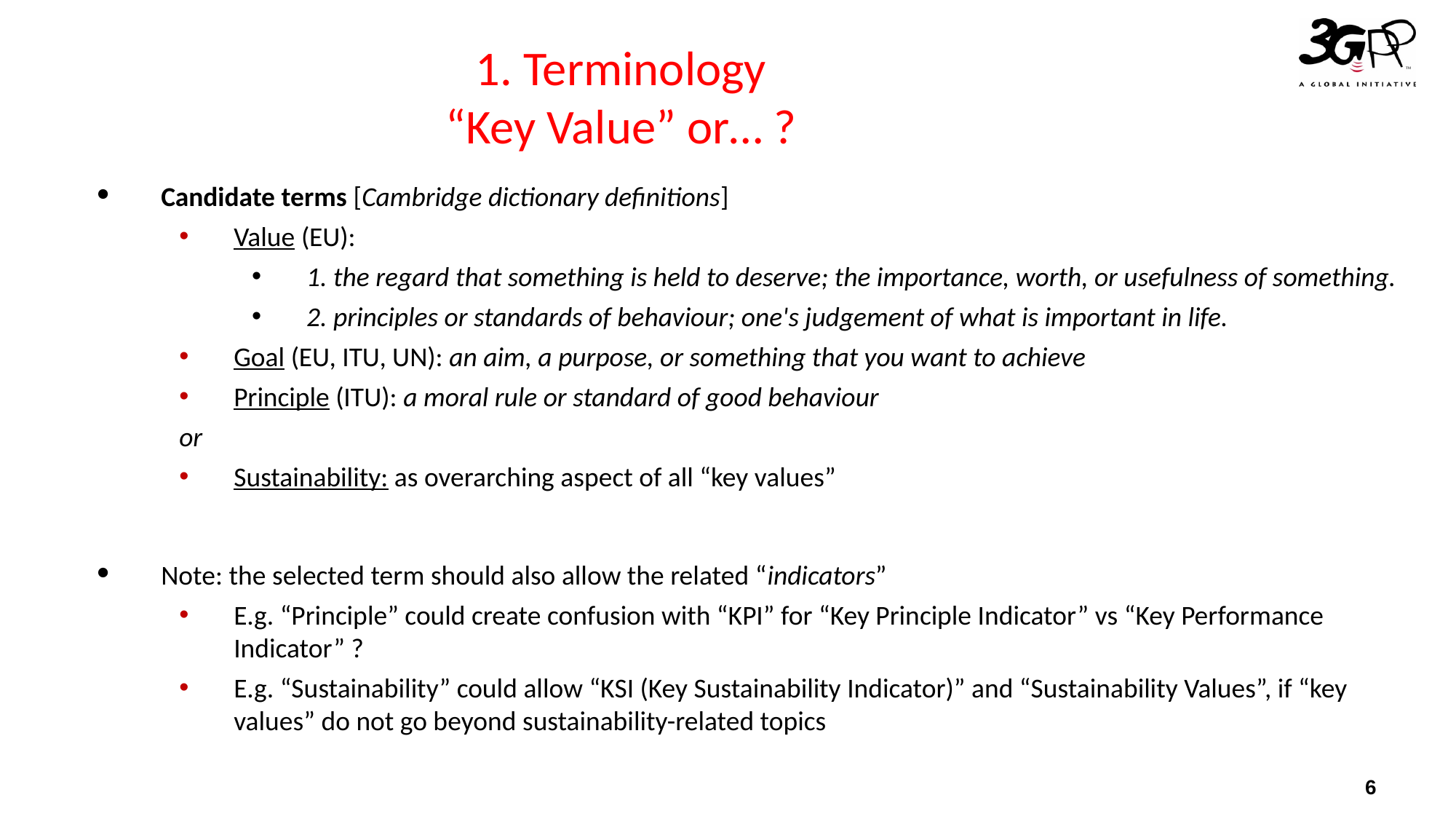

# 1. Terminology “Key Value” or… ?
Candidate terms [Cambridge dictionary definitions]
Value (EU):
1. the regard that something is held to deserve; the importance, worth, or usefulness of something.
2. principles or standards of behaviour; one's judgement of what is important in life.
Goal (EU, ITU, UN): an aim, a purpose, or something that you want to achieve
Principle (ITU): a moral rule or standard of good behaviour
or
Sustainability: as overarching aspect of all “key values”

Note: the selected term should also allow the related “indicators”
E.g. “Principle” could create confusion with “KPI” for “Key Principle Indicator” vs “Key Performance Indicator” ?
E.g. “Sustainability” could allow “KSI (Key Sustainability Indicator)” and “Sustainability Values”, if “key values” do not go beyond sustainability-related topics